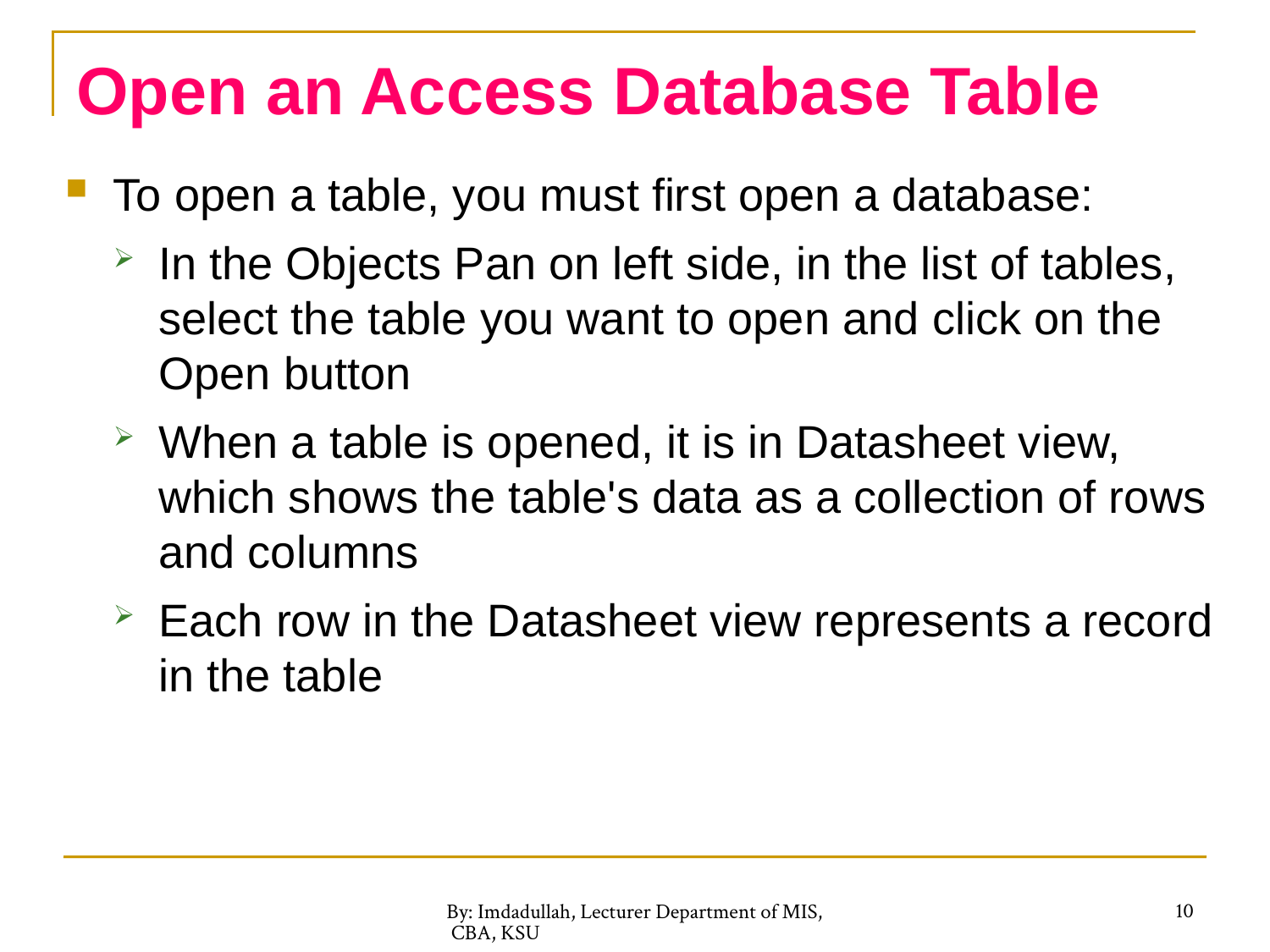

Open an Access Database Table
To open a table, you must first open a database:
In the Objects Pan on left side, in the list of tables, select the table you want to open and click on the Open button
When a table is opened, it is in Datasheet view, which shows the table's data as a collection of rows and columns
Each row in the Datasheet view represents a record in the table
10
By: Imdadullah, Lecturer Department of MIS, CBA, KSU